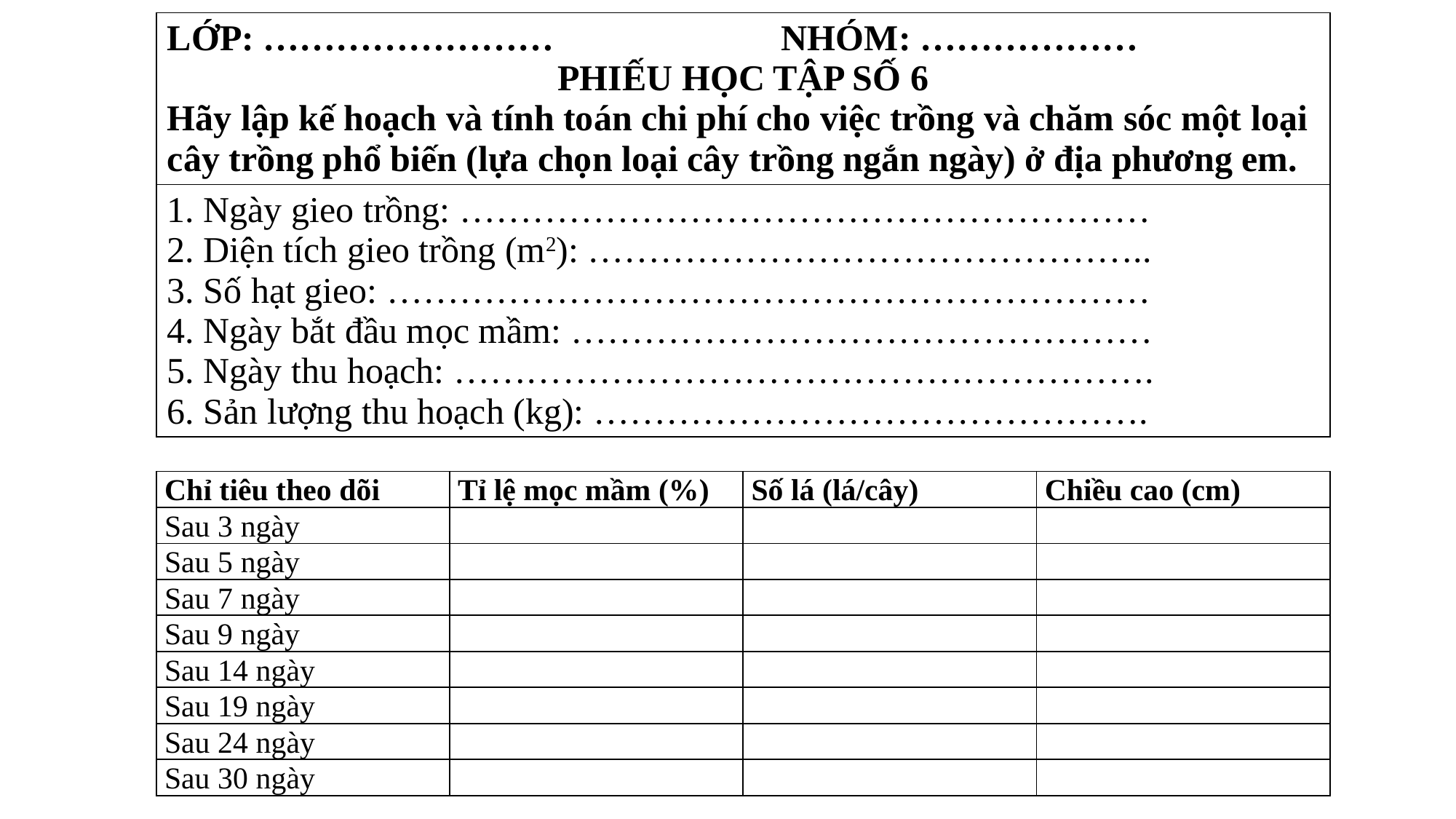

| LỚP: …………………… NHÓM: ……………… PHIẾU HỌC TẬP SỐ 6 Hãy lập kế hoạch và tính toán chi phí cho việc trồng và chăm sóc một loại cây trồng phổ biến (lựa chọn loại cây trồng ngắn ngày) ở địa phương em. |
| --- |
| 1. Ngày gieo trồng: ………………………………………………… 2. Diện tích gieo trồng (m2): ……………………………………….. 3. Số hạt gieo: ……………………………………………………… 4. Ngày bắt đầu mọc mầm: ………………………………………… 5. Ngày thu hoạch: …………………………………………………. 6. Sản lượng thu hoạch (kg): ………………………………………. |
| Chỉ tiêu theo dõi | Tỉ lệ mọc mầm (%) | Số lá (lá/cây) | Chiều cao (cm) |
| --- | --- | --- | --- |
| Sau 3 ngày |  |  |  |
| Sau 5 ngày |  |  |  |
| Sau 7 ngày |  |  |  |
| Sau 9 ngày |  |  |  |
| Sau 14 ngày |  |  |  |
| Sau 19 ngày |  |  |  |
| Sau 24 ngày |  |  |  |
| Sau 30 ngày |  |  |  |